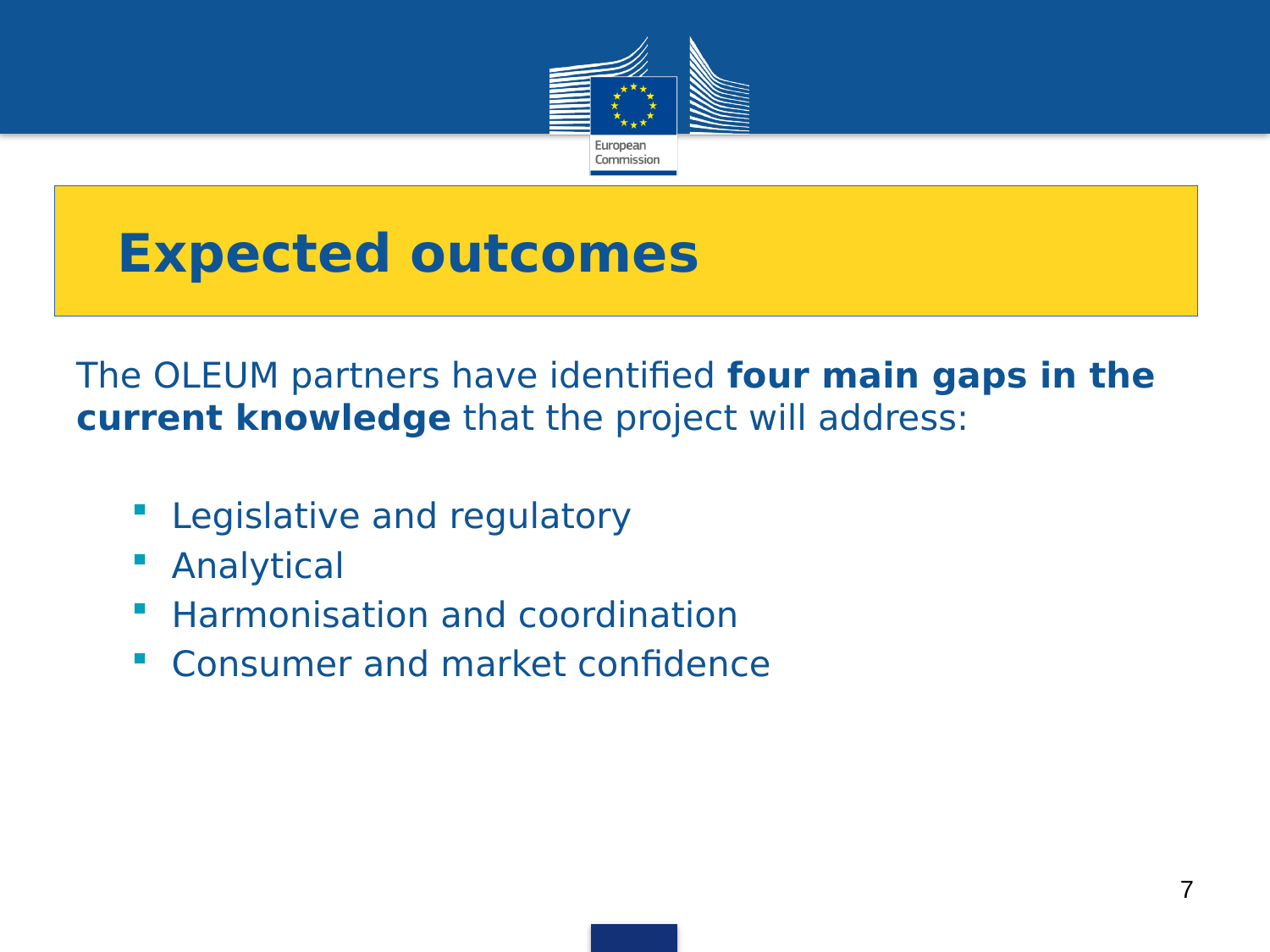

# Expected outcomes
The OLEUM partners have identified four main gaps in the current knowledge that the project will address:

Legislative and regulatory
Analytical
Harmonisation and coordination
Consumer and market confidence
7